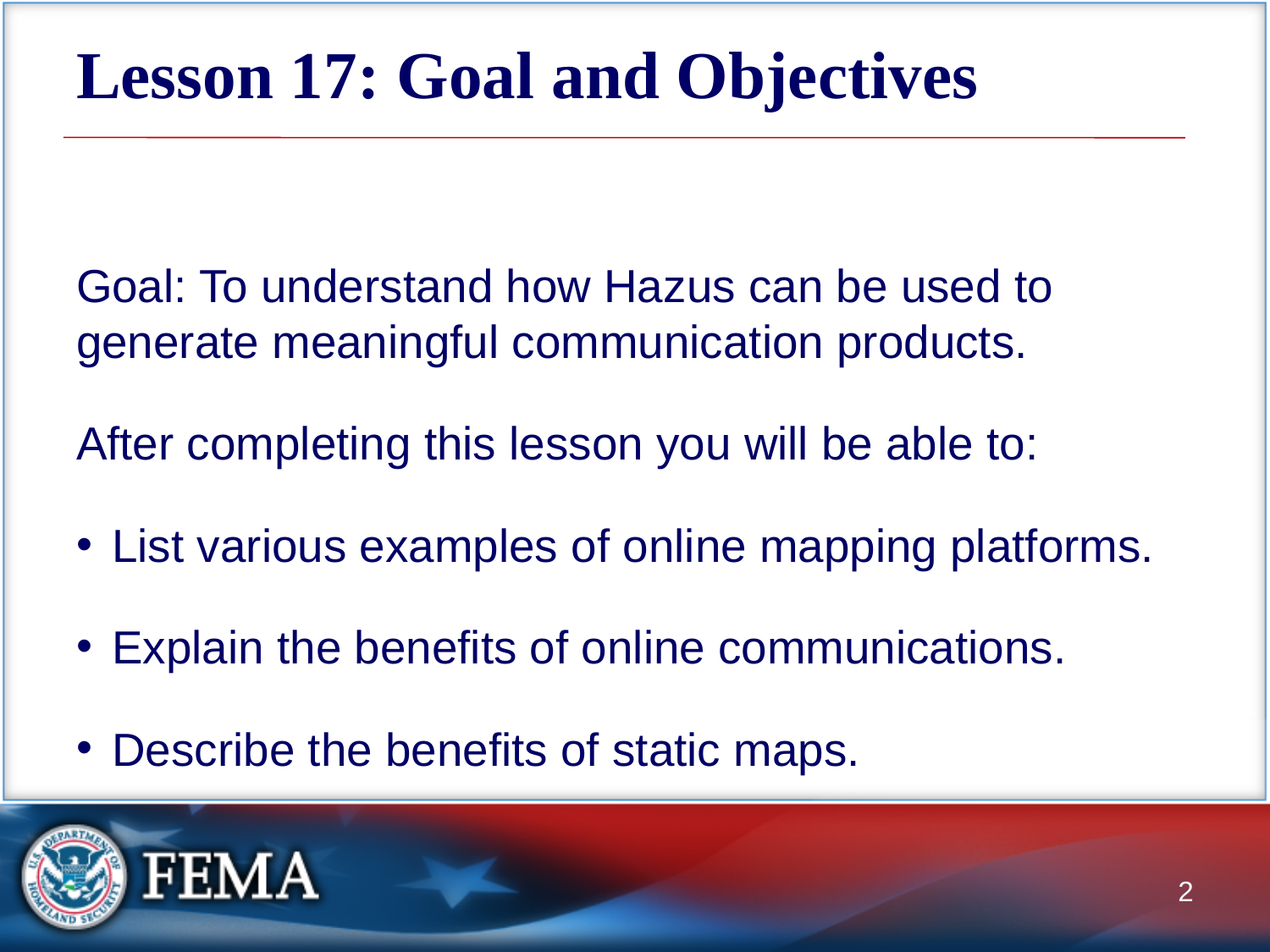

# Lesson 17: Goal and Objectives

Goal: To understand how Hazus can be used to generate meaningful communication products.
After completing this lesson you will be able to:
List various examples of online mapping platforms.
Explain the benefits of online communications.
Describe the benefits of static maps.
2